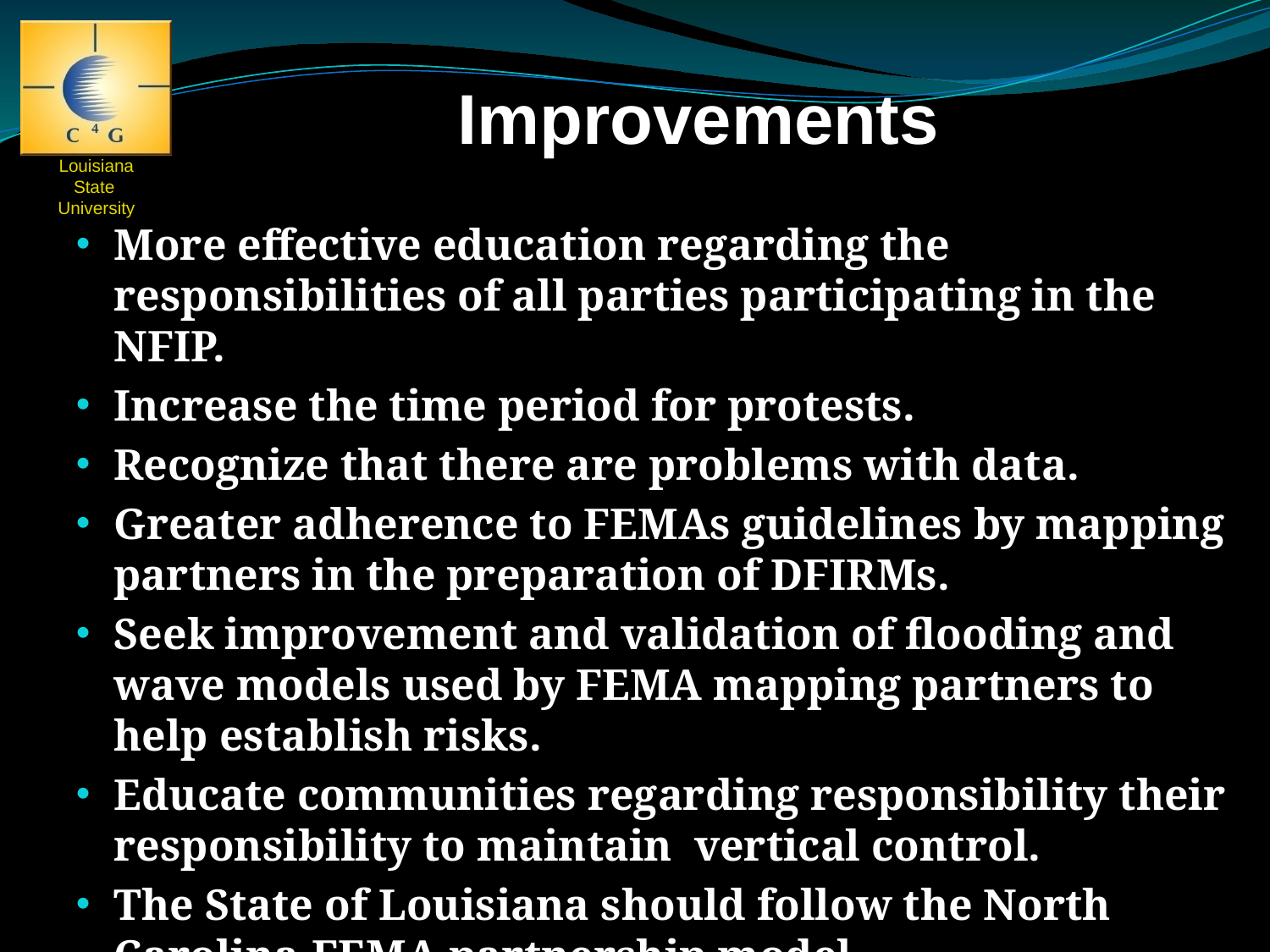

# Improvements
More effective education regarding the responsibilities of all parties participating in the NFIP.
Increase the time period for protests.
Recognize that there are problems with data.
Greater adherence to FEMAs guidelines by mapping partners in the preparation of DFIRMs.
Seek improvement and validation of flooding and wave models used by FEMA mapping partners to help establish risks.
Educate communities regarding responsibility their responsibility to maintain  vertical control.
The State of Louisiana should follow the North Carolina-FEMA partnership model.